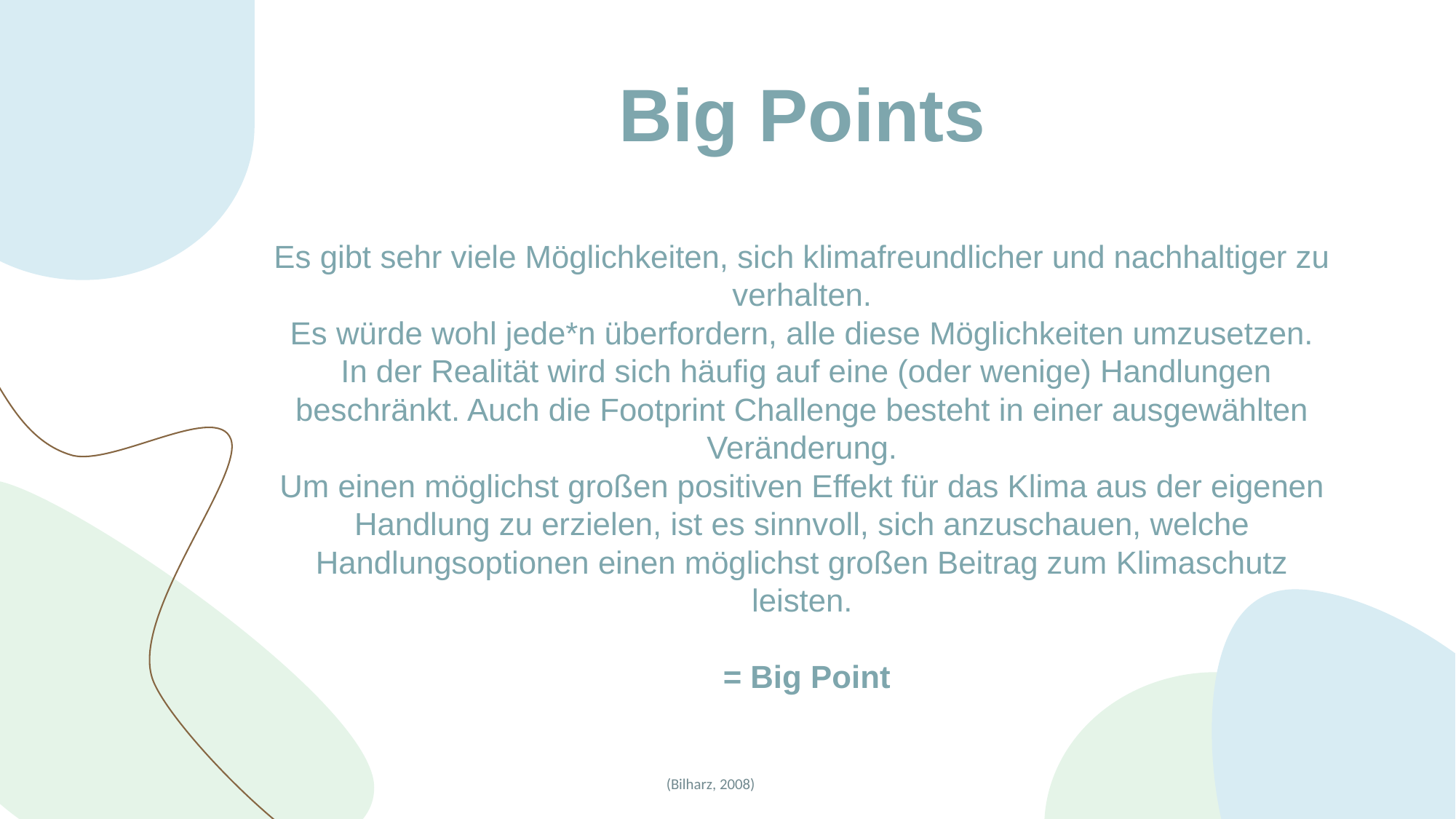

# Big Points

Es gibt sehr viele Möglichkeiten, sich klimafreundlicher und nachhaltiger zu verhalten.
Es würde wohl jede*n überfordern, alle diese Möglichkeiten umzusetzen.
 In der Realität wird sich häufig auf eine (oder wenige) Handlungen beschränkt. Auch die Footprint Challenge besteht in einer ausgewählten Veränderung.
Um einen möglichst großen positiven Effekt für das Klima aus der eigenen Handlung zu erzielen, ist es sinnvoll, sich anzuschauen, welche Handlungsoptionen einen möglichst großen Beitrag zum Klimaschutz leisten.
 = Big Point

17
(Bilharz, 2008)